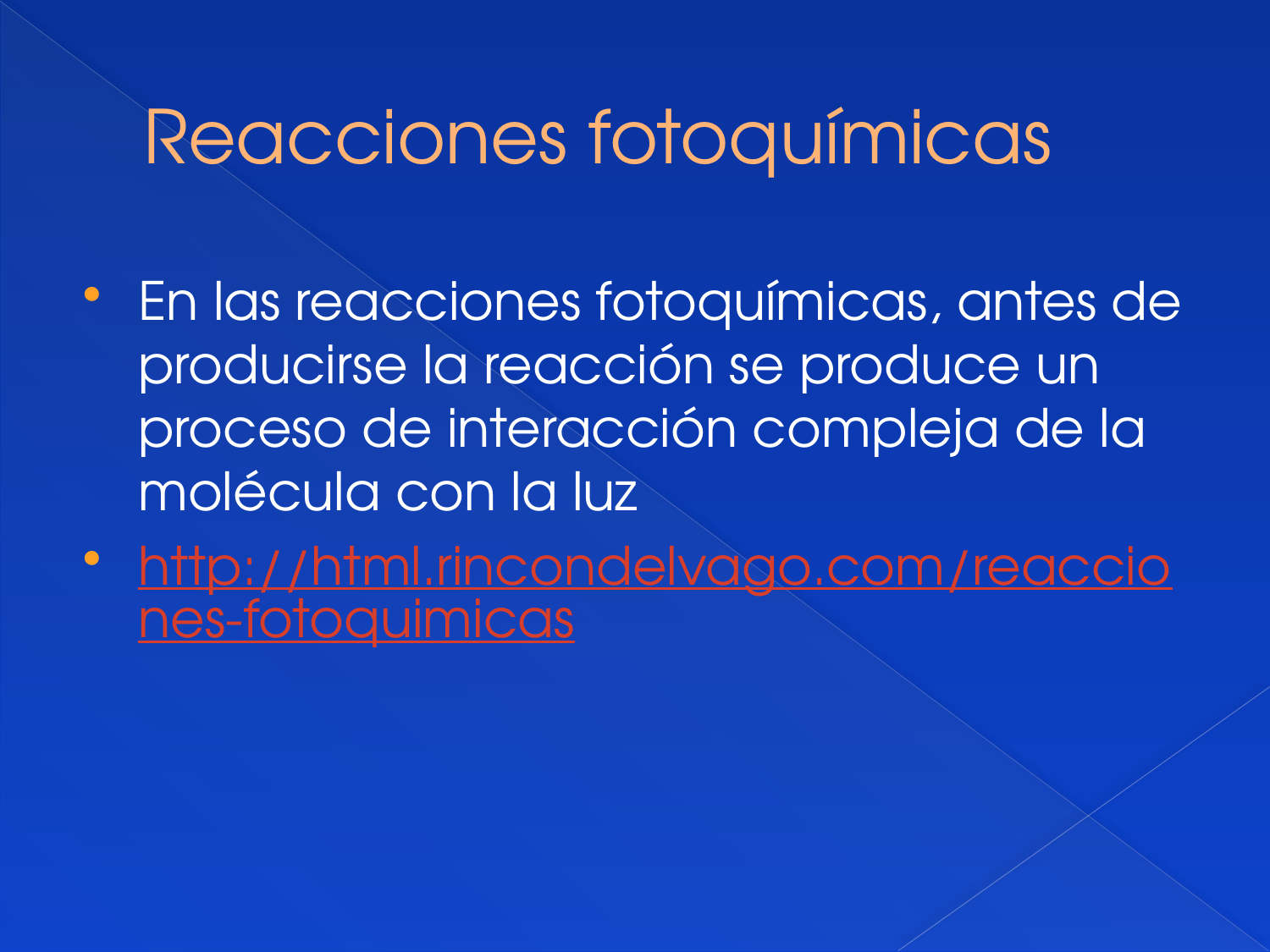

# Reacciones fotoquímicas
En las reacciones fotoquímicas, antes de producirse la reacción se produce un proceso de interacción compleja de la molécula con la luz
http://html.rincondelvago.com/reacciones-fotoquimicas